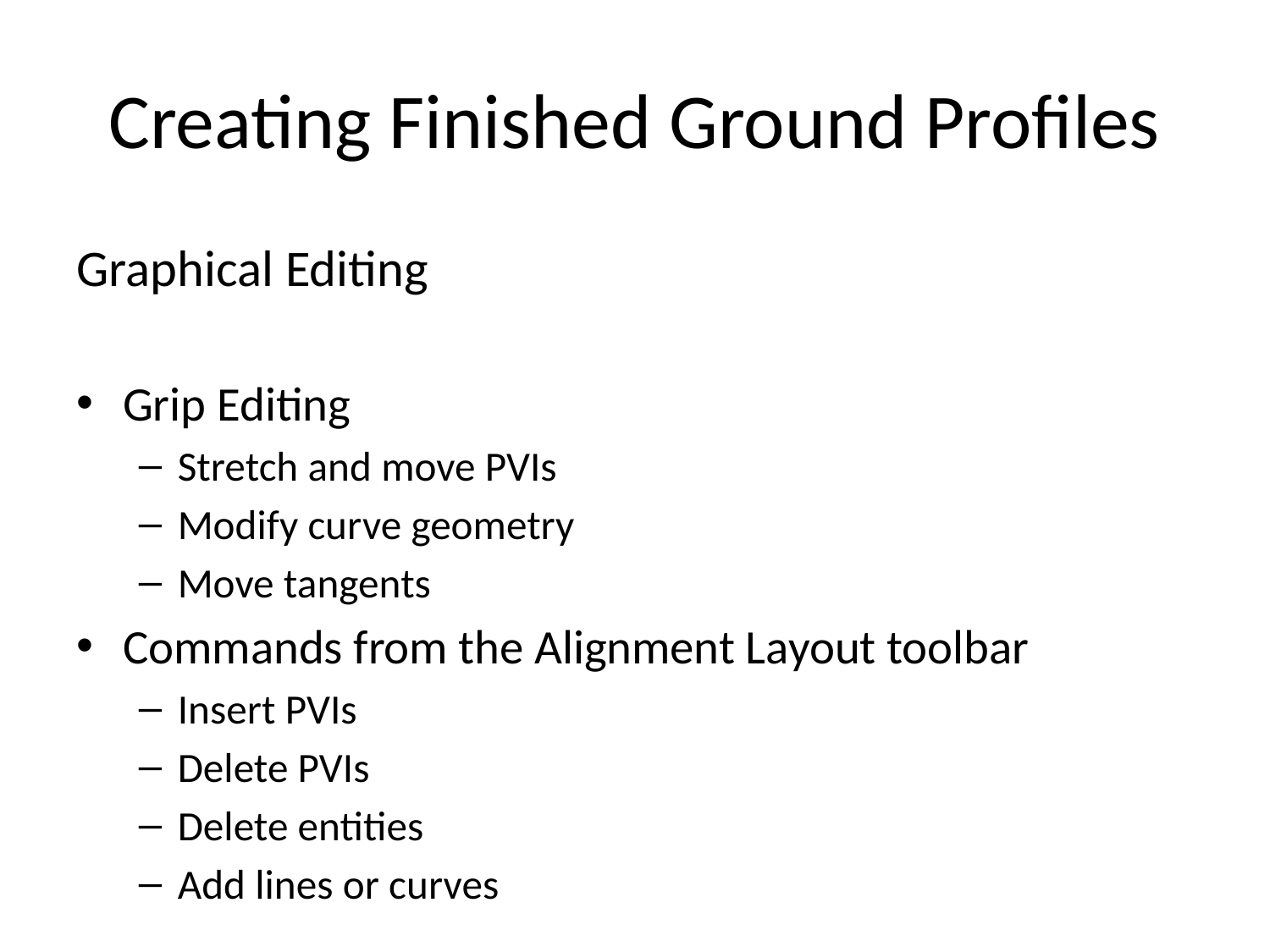

# Creating Finished Ground Profiles
Graphical Editing

Grip Editing
Stretch and move PVIs
Modify curve geometry
Move tangents
Commands from the Alignment Layout toolbar
Insert PVIs
Delete PVIs
Delete entities
Add lines or curves